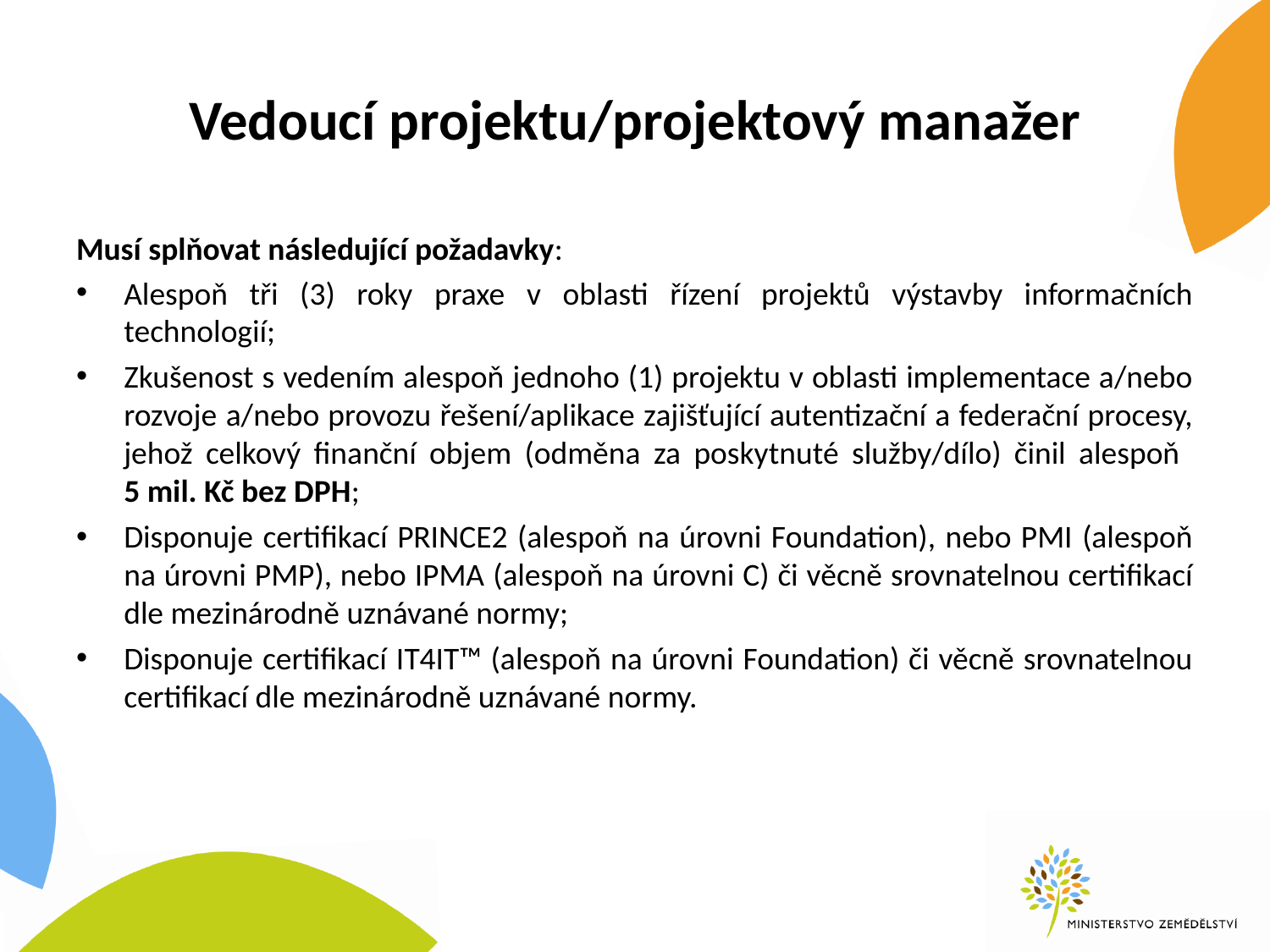

# Vedoucí projektu/projektový manažer
Musí splňovat následující požadavky:
Alespoň tři (3) roky praxe v oblasti řízení projektů výstavby informačních technologií;
Zkušenost s vedením alespoň jednoho (1) projektu v oblasti implementace a/nebo rozvoje a/nebo provozu řešení/aplikace zajišťující autentizační a federační procesy, jehož celkový finanční objem (odměna za poskytnuté služby/dílo) činil alespoň
5 mil. Kč bez DPH;
Disponuje certifikací PRINCE2 (alespoň na úrovni Foundation), nebo PMI (alespoň na úrovni PMP), nebo IPMA (alespoň na úrovni C) či věcně srovnatelnou certifikací dle mezinárodně uznávané normy;
Disponuje certifikací IT4IT™ (alespoň na úrovni Foundation) či věcně srovnatelnou certifikací dle mezinárodně uznávané normy.